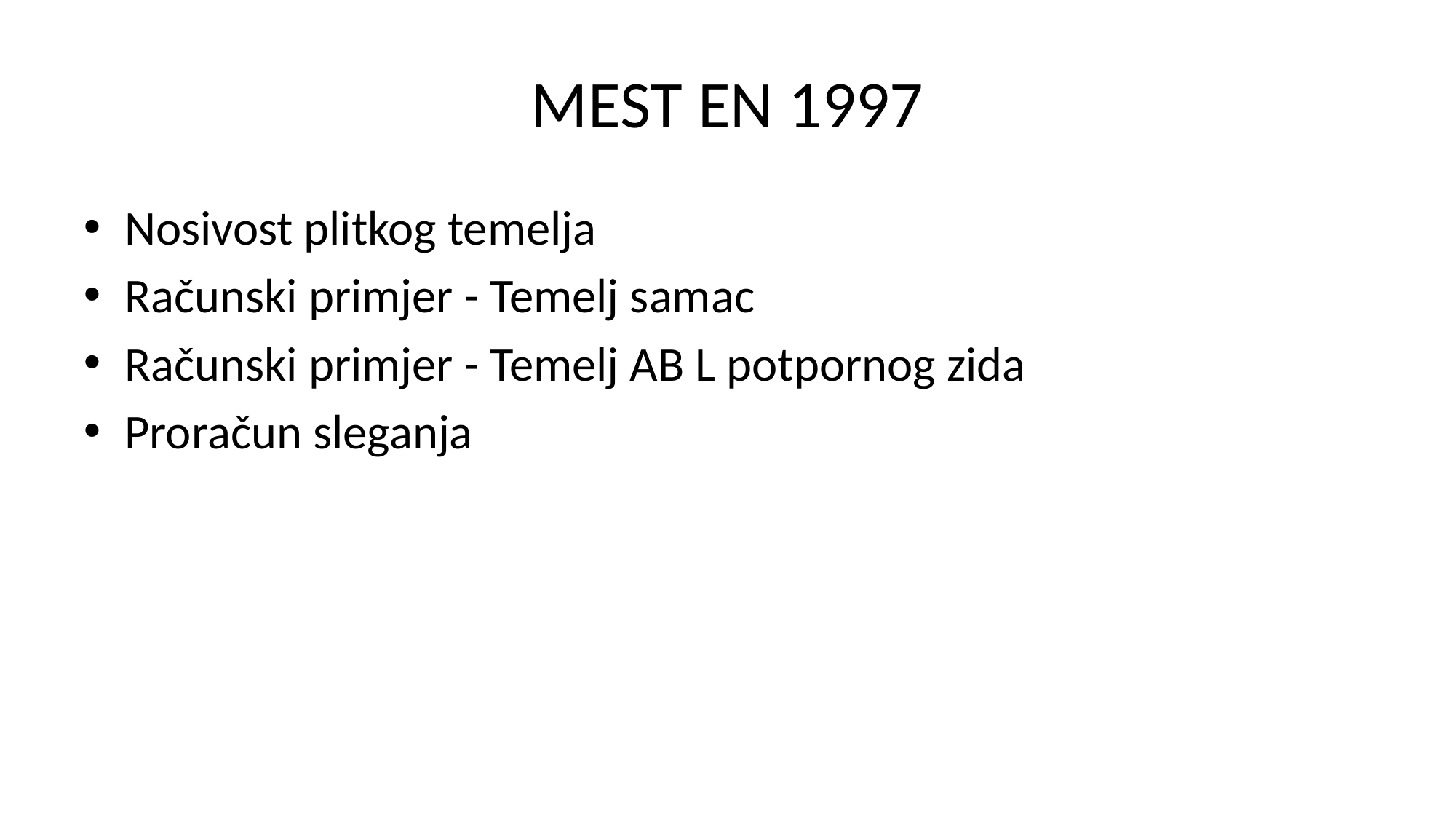

# MEST EN 1997
Nosivost plitkog temelja
Računski primjer - Temelj samac
Računski primjer - Temelj AB L potpornog zida
Proračun sleganja